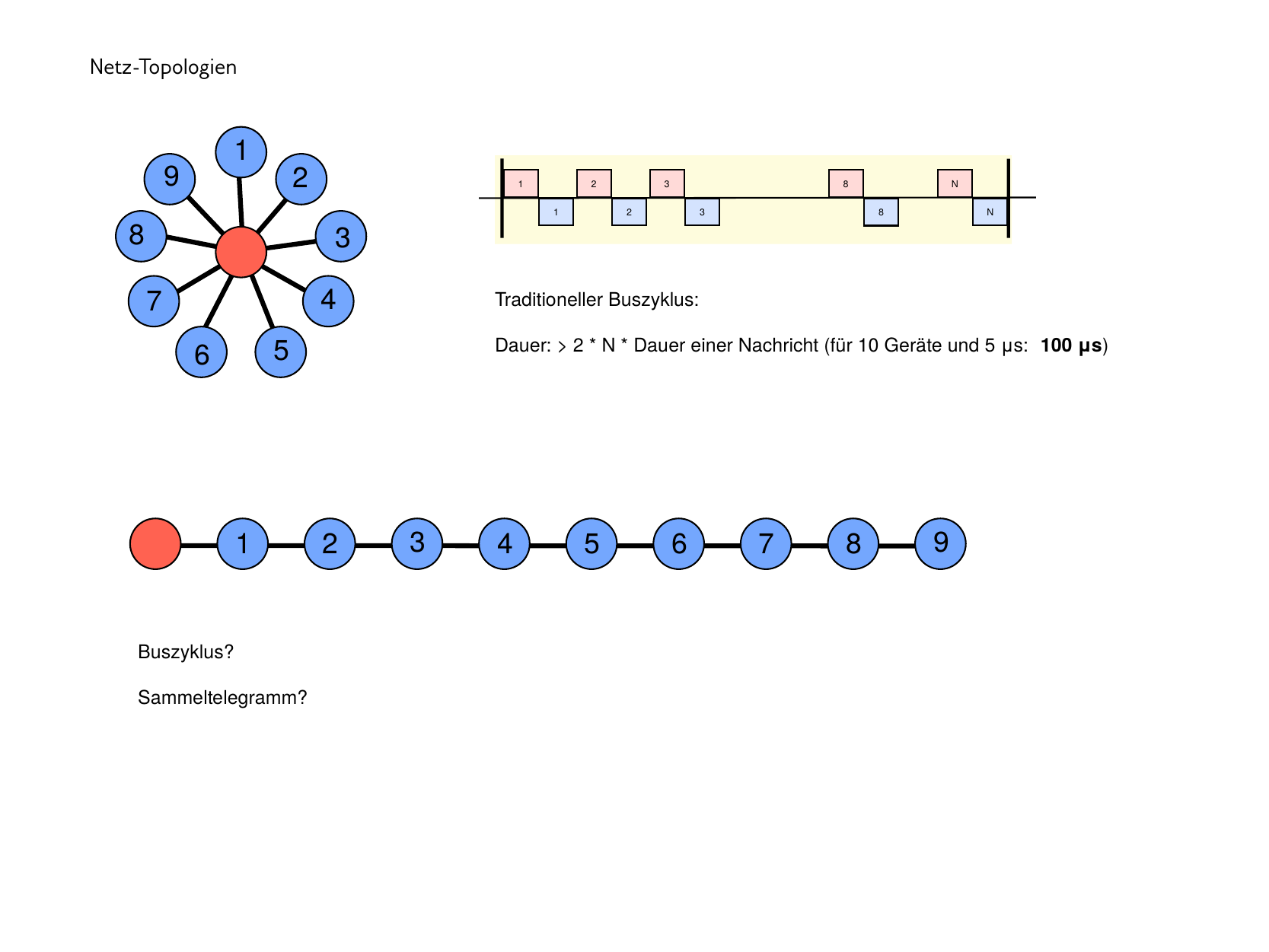

Netz-Topologien

1
9

2

8

3

4
7

5
6

1
2
3
N
8

1
2
3
N
8
Traditioneller Buszyklus:

Dauer: > 2 * N * Dauer einer Nachricht (für 10 Geräte und 5 μs:  100 μs)

3

9
1
2
4
5
6
7
8

Buszyklus?

Sammeltelegramm?